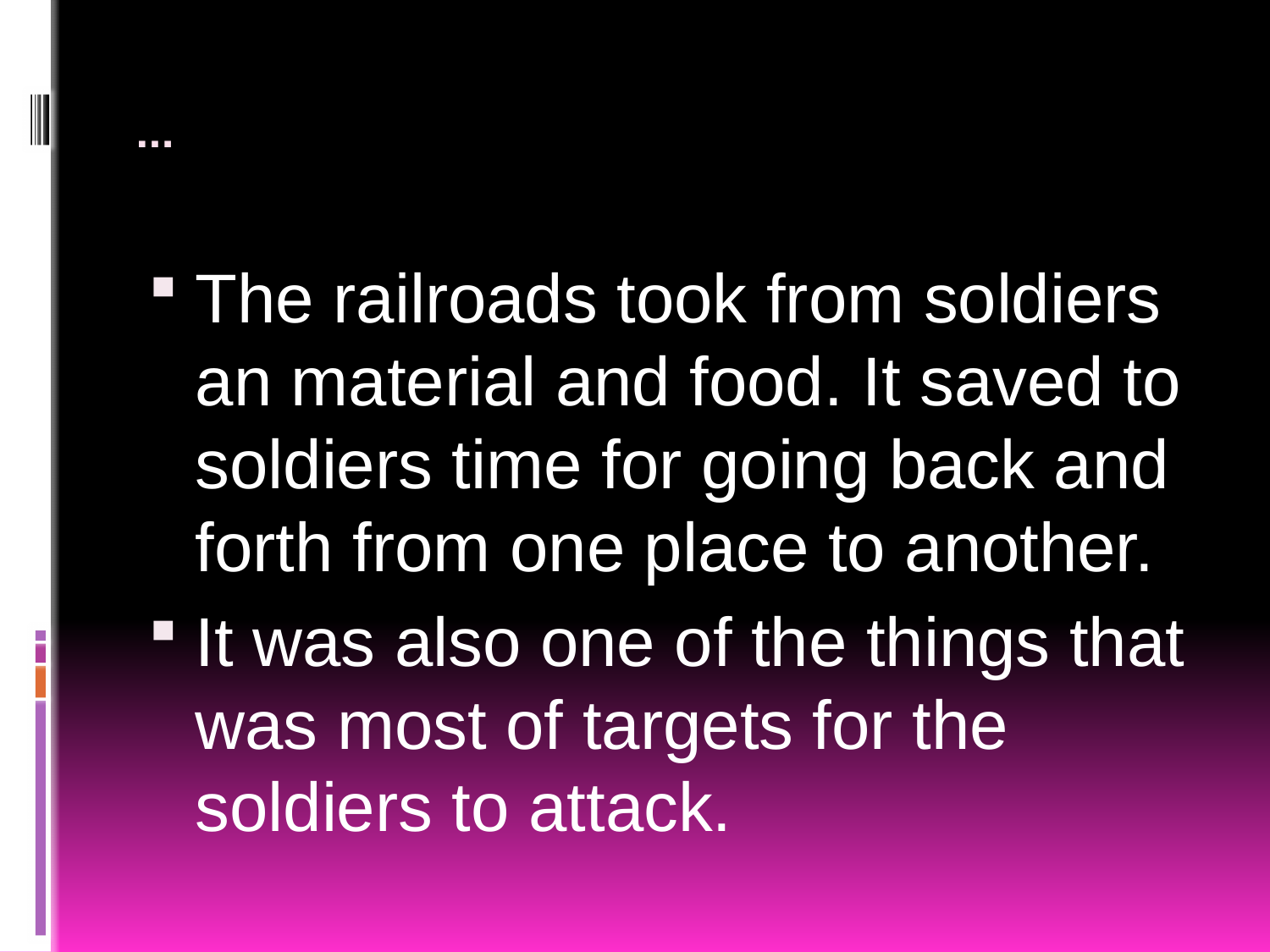

# …
The railroads took from soldiers an material and food. It saved to soldiers time for going back and forth from one place to another.
It was also one of the things that was most of targets for the soldiers to attack.